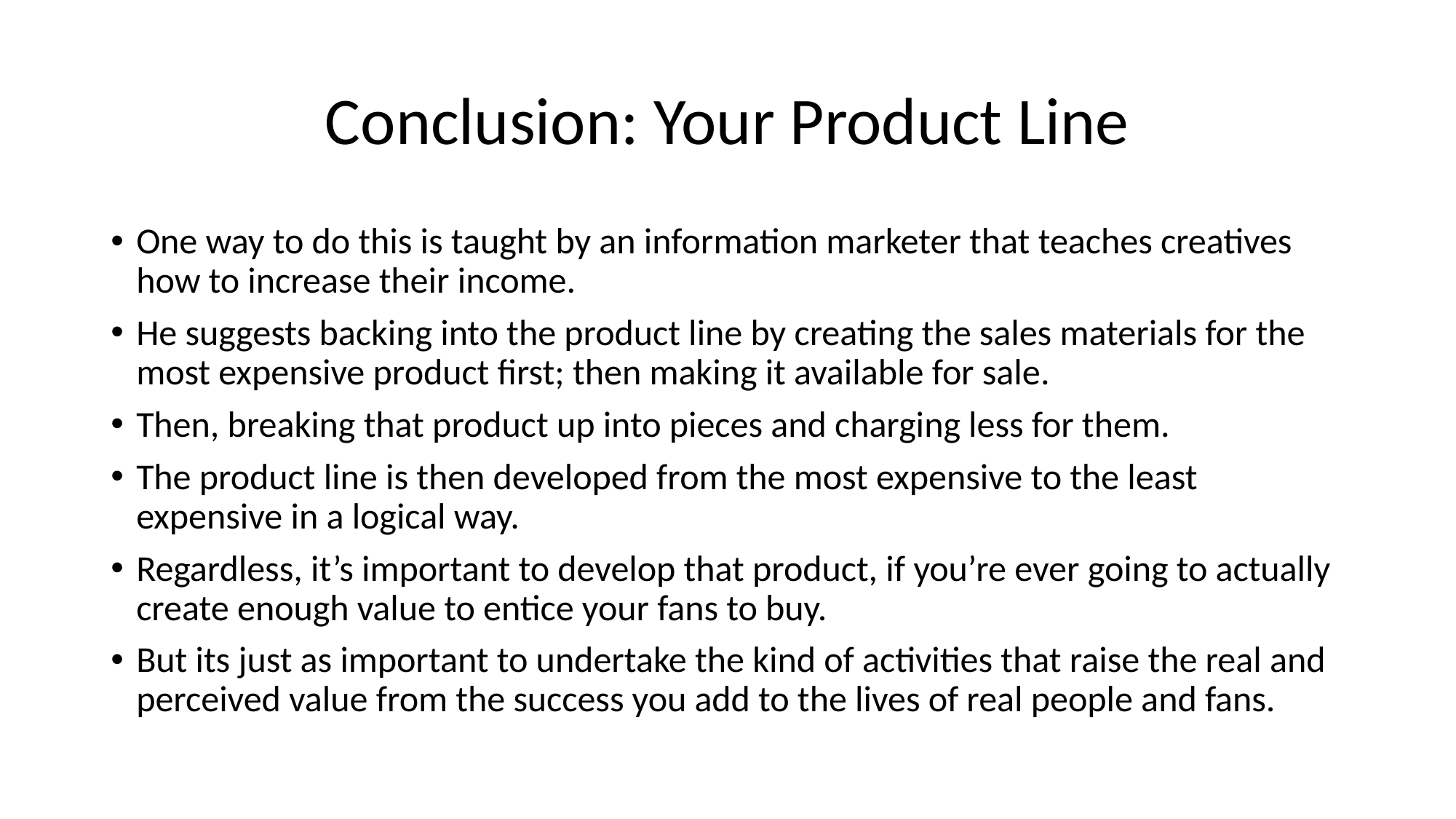

# Conclusion: Your Product Line
One way to do this is taught by an information marketer that teaches creatives how to increase their income.
He suggests backing into the product line by creating the sales materials for the most expensive product first; then making it available for sale.
Then, breaking that product up into pieces and charging less for them.
The product line is then developed from the most expensive to the least expensive in a logical way.
Regardless, it’s important to develop that product, if you’re ever going to actually create enough value to entice your fans to buy.
But its just as important to undertake the kind of activities that raise the real and perceived value from the success you add to the lives of real people and fans.